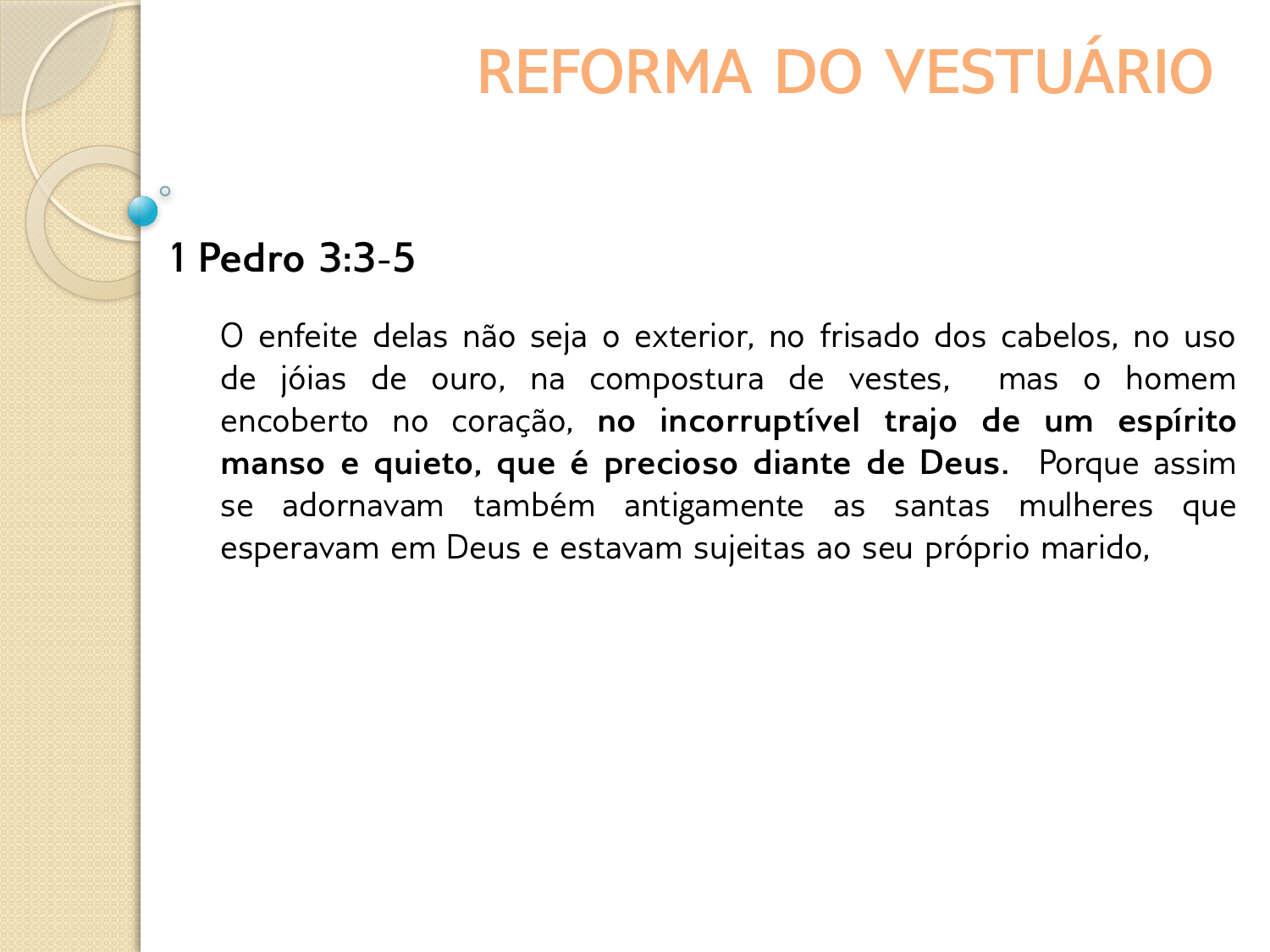

REFORMA DO VESTUÁRIO
1 Pedro 3:3-5
O enfeite delas não seja o exterior, no frisado dos cabelos, no uso de jóias de ouro, na compostura de vestes,  mas o homem encoberto no coração, no incorruptível trajo de um espírito manso e quieto, que é precioso diante de Deus.  Porque assim se adornavam também antigamente as santas mulheres que esperavam em Deus e estavam sujeitas ao seu próprio marido,